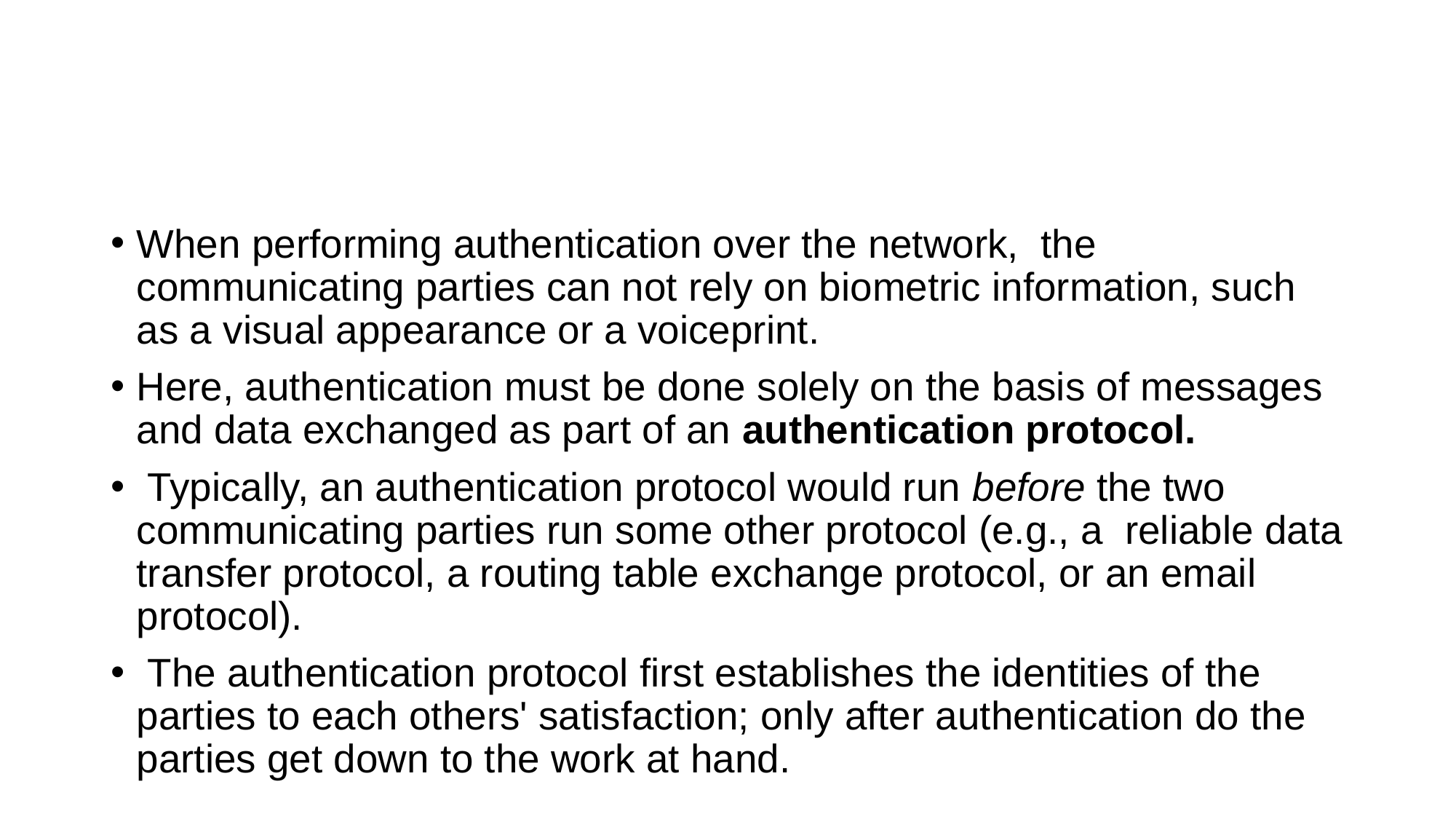

#
When performing authentication over the network,  the communicating parties can not rely on biometric information, such as a visual appearance or a voiceprint.
Here, authentication must be done solely on the basis of messages and data exchanged as part of an authentication protocol.
 Typically, an authentication protocol would run before the two communicating parties run some other protocol (e.g., a  reliable data transfer protocol, a routing table exchange protocol, or an email protocol).
 The authentication protocol first establishes the identities of the parties to each others' satisfaction; only after authentication do the parties get down to the work at hand.